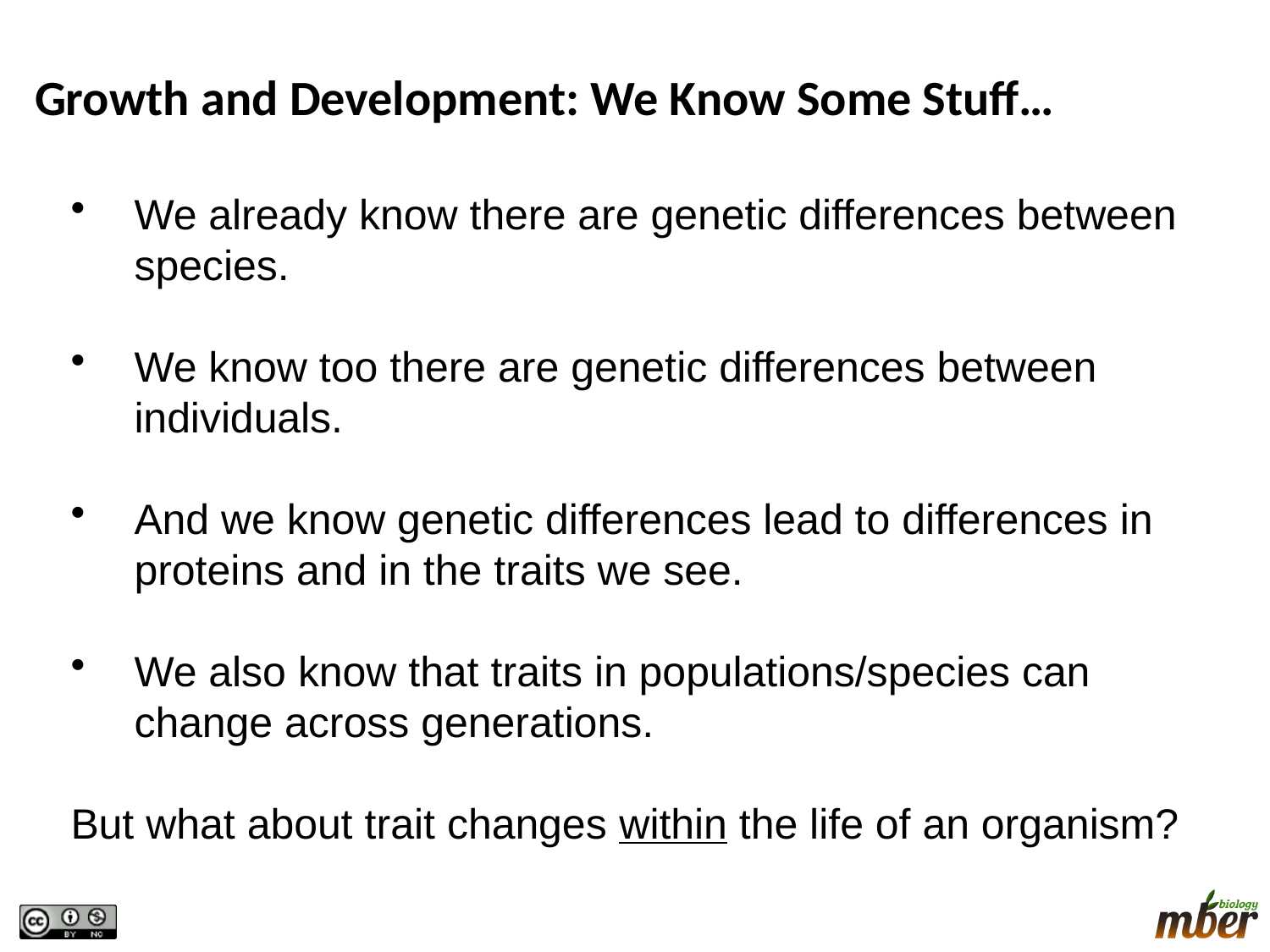

# Growth and Development: We Know Some Stuff…
We already know there are genetic differences between species.

We know too there are genetic differences between individuals.

And we know genetic differences lead to differences in proteins and in the traits we see.

We also know that traits in populations/species can change across generations.

But what about trait changes within the life of an organism?